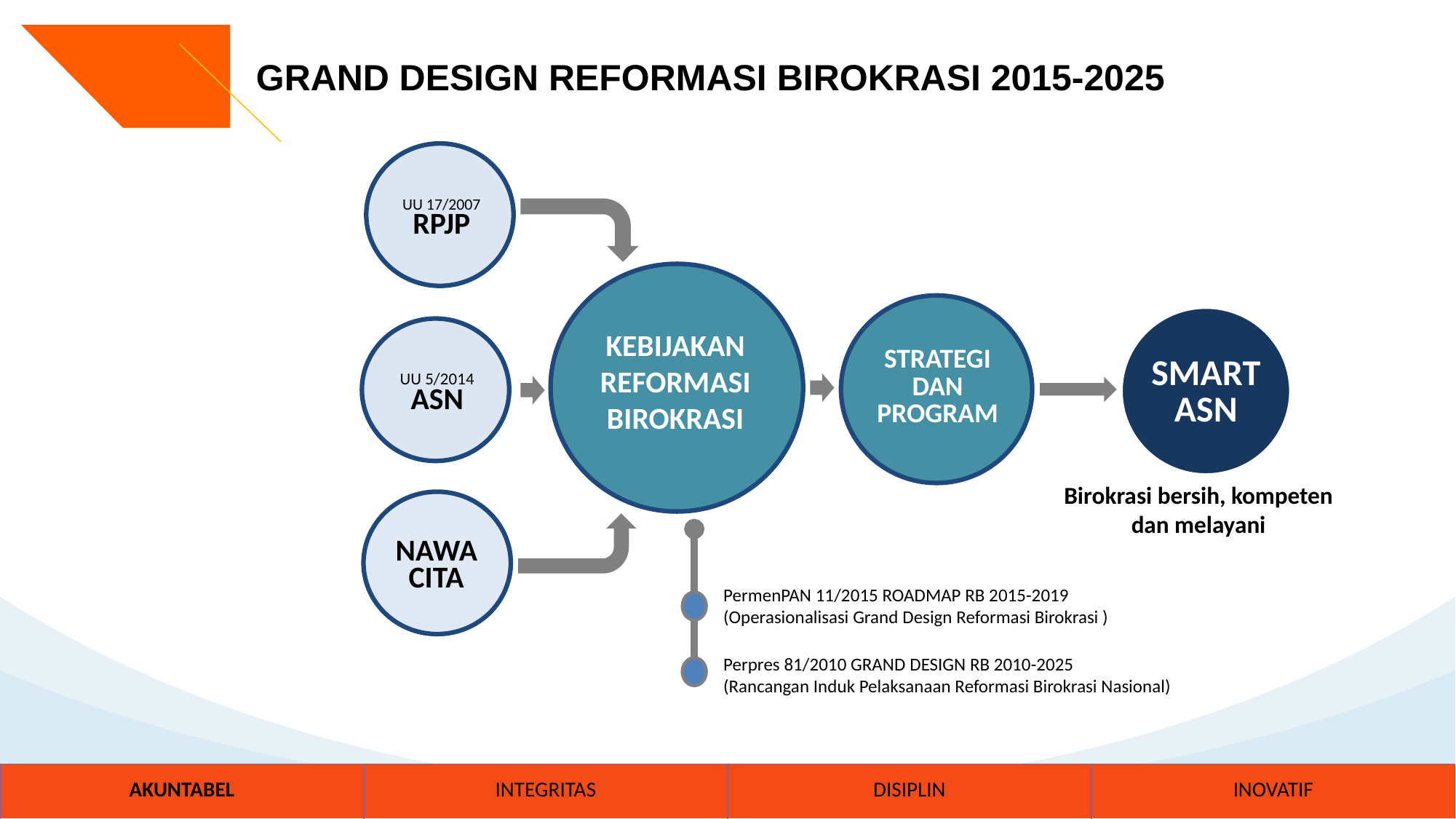

GRAND DESIGN REFORMASI BIROKRASI 2015-2025

UU 17/2007
RPJP

KEBIJAKAN REFORMASI BIROKRASI

STRATEGI DAN PROGRAM

UU 5/2014
ASN
SMART ASN

Birokrasi bersih, kompeten dan melayani

NAWA CITA
PermenPAN 11/2015 ROADMAP RB 2015-2019
(Operasionalisasi Grand Design Reformasi Birokrasi )

Perpres 81/2010 GRAND DESIGN RB 2010-2025
(Rancangan Induk Pelaksanaan Reformasi Birokrasi Nasional)

| AKUNTABEL | INTEGRITAS | DISIPLIN | INOVATIF |
| --- | --- | --- | --- |